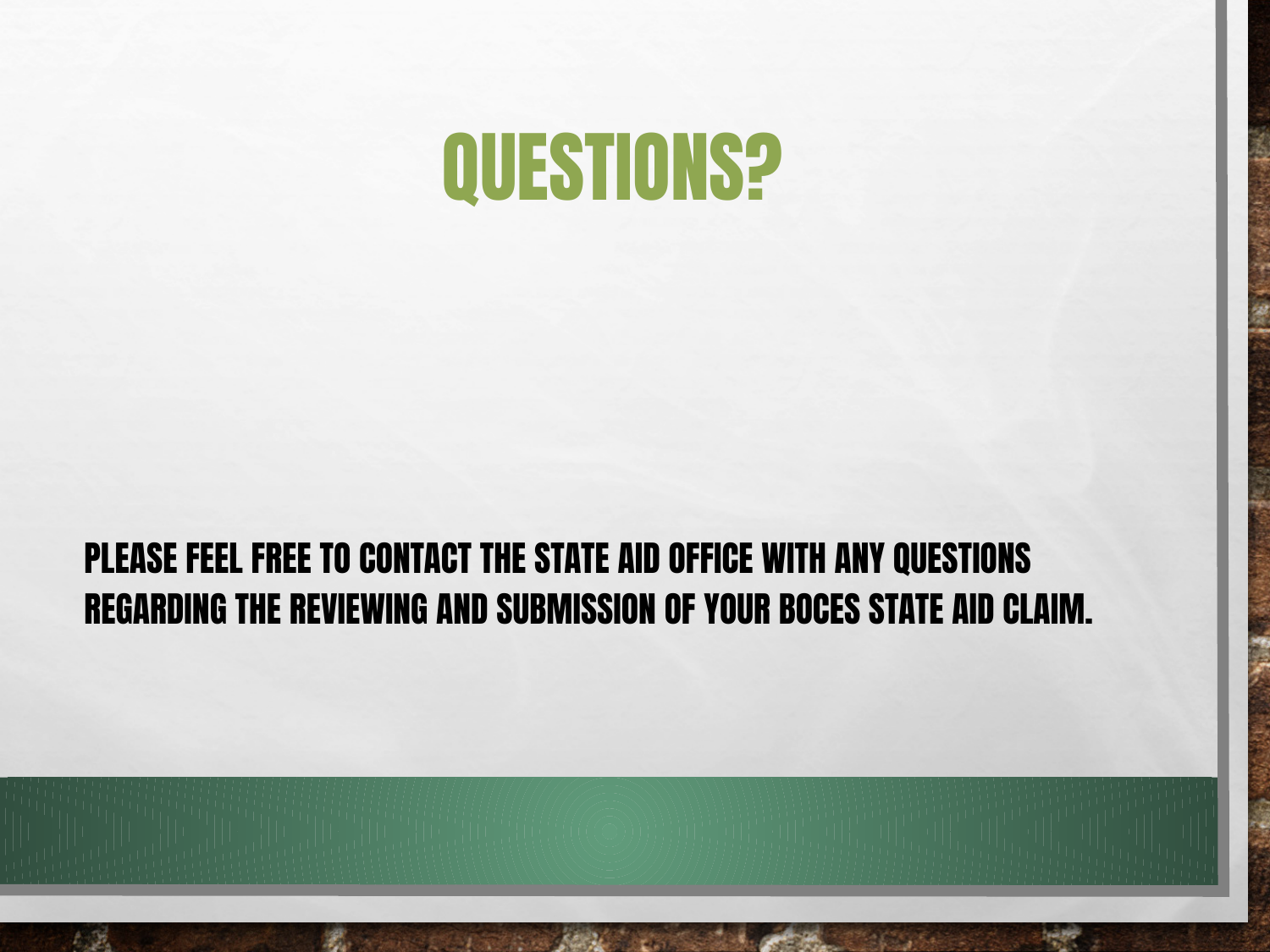

# Questions?

Please feel free to contact the State Aid office with any questions regarding the reviewing and submission of your BOCES State Aid claim.